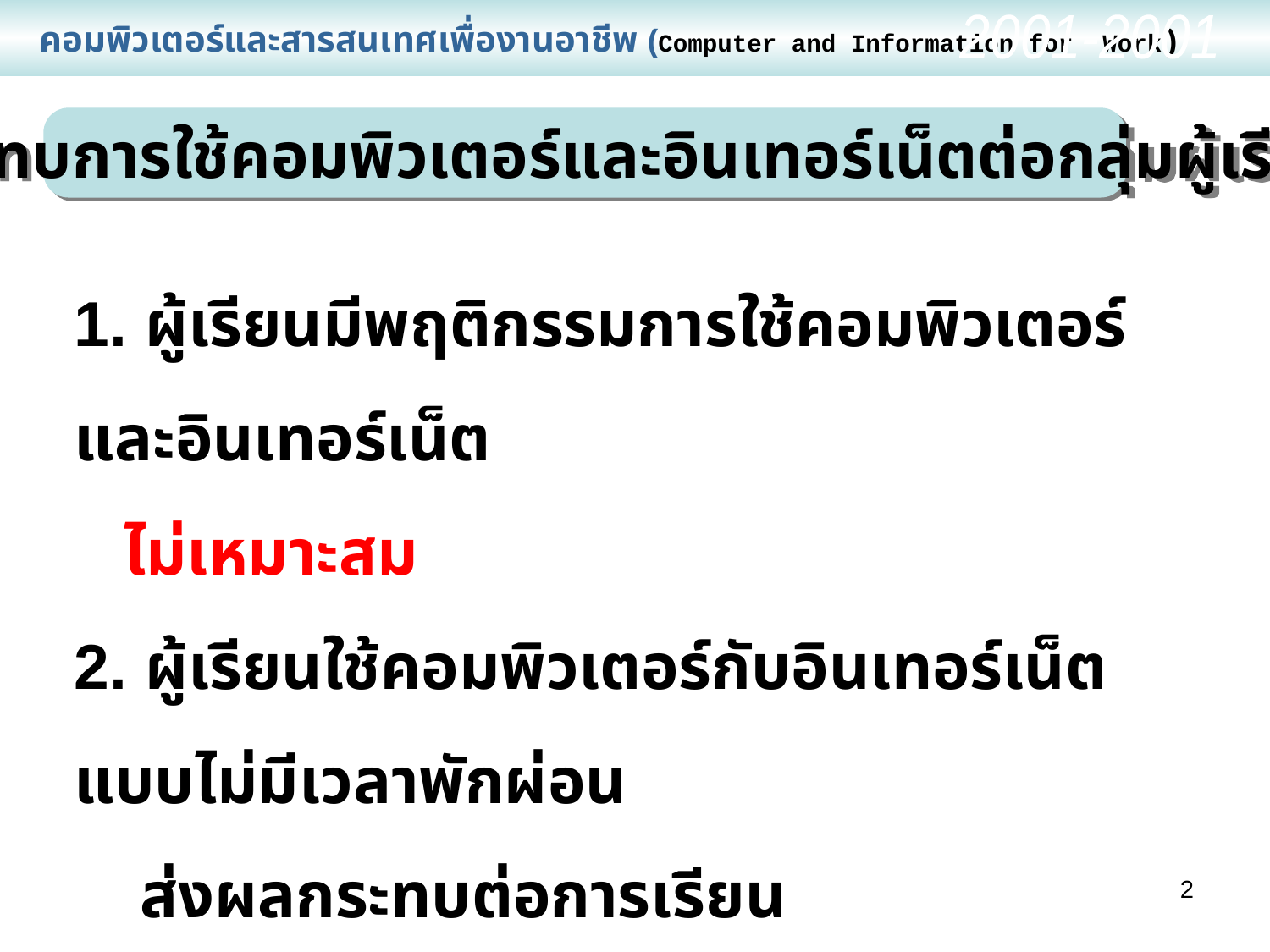

คอมพิวเตอร์และสารสนเทศเพื่องานอาชีพ (Computer and Information for  Work)
2001-2001
ผลกระทบการใช้คอมพิวเตอร์และอินเทอร์เน็ตต่อกลุ่มผู้เรียน
1. ผู้เรียนมีพฤติกรรมการใช้คอมพิวเตอร์และอินเทอร์เน็ต
   ไม่เหมาะสม
2. ผู้เรียนใช้คอมพิวเตอร์กับอินเทอร์เน็ตแบบไม่มีเวลาพักผ่อน
    ส่งผลกระทบต่อการเรียน
3. ผู้เรียนใช้คอมพิวเตอร์เป็นเวลานานจะเกิดอาการเมื่อยล้า

2